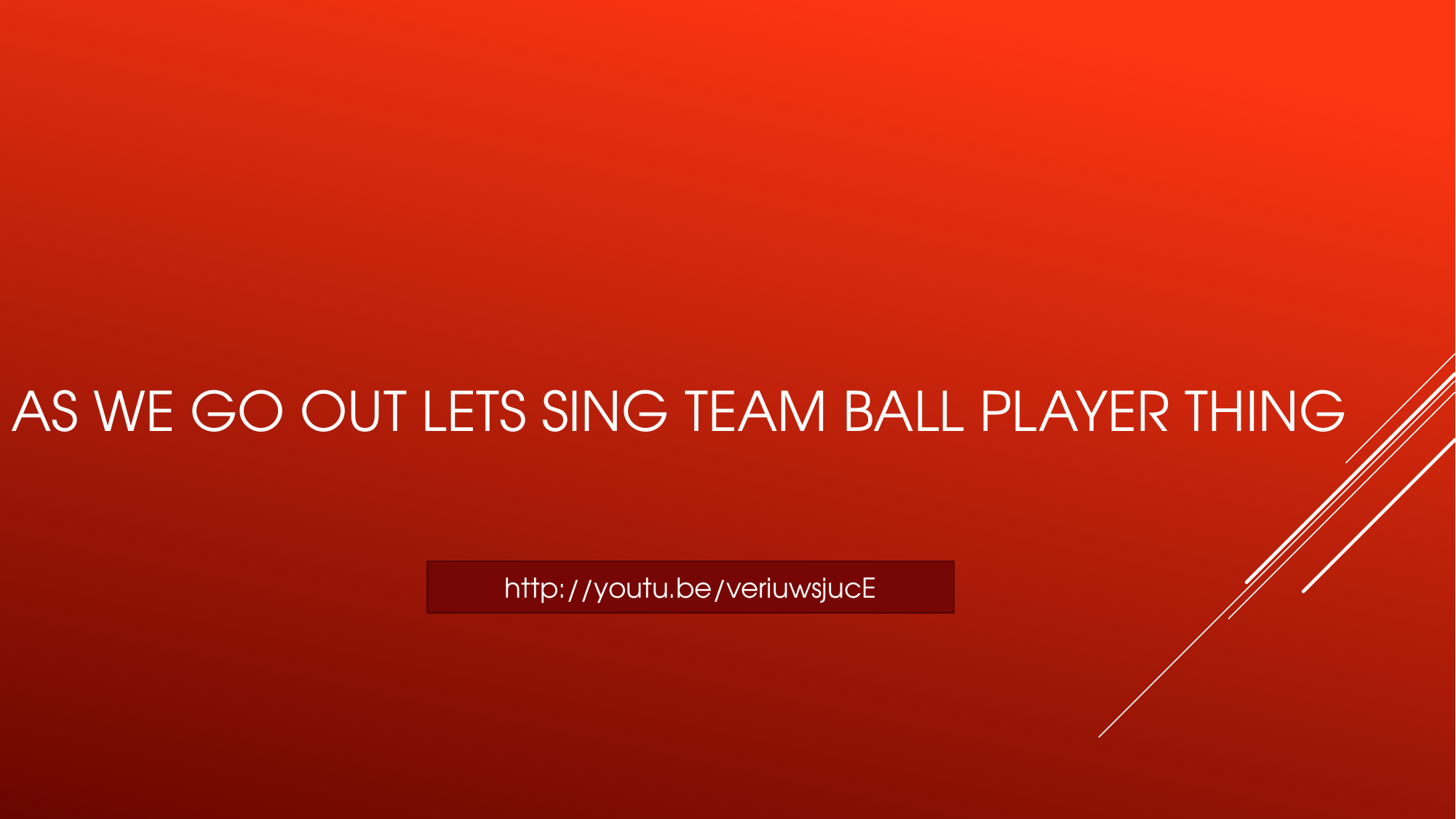

# As we go out lets sing team ball player thing
http://youtu.be/veriuwsjucE